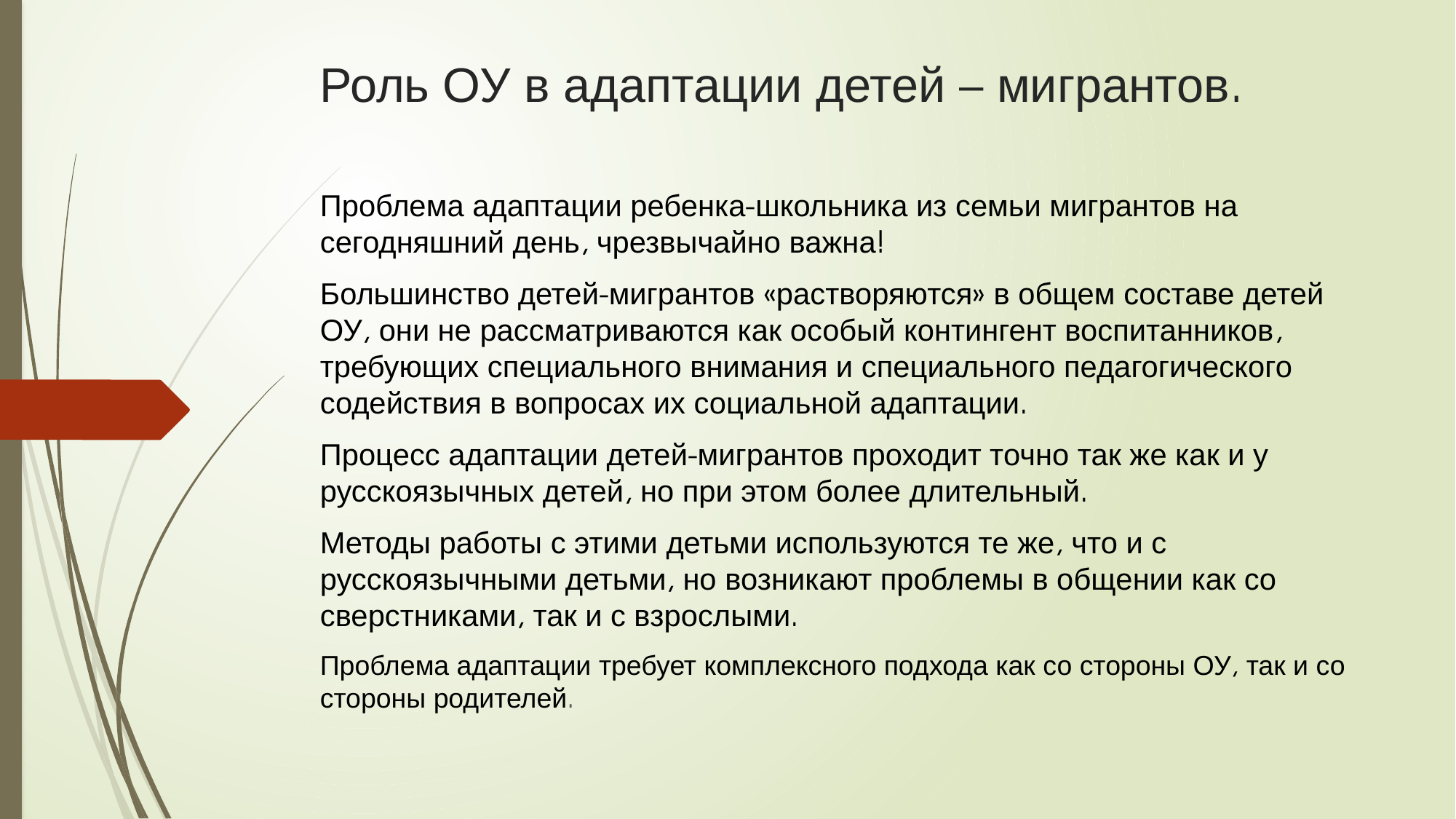

# Роль ОУ в адаптации детей – мигрантов.
Проблема адаптации ребенка-школьника из семьи мигрантов на сегодняшний день, чрезвычайно важна!
Большинство детей-мигрантов «растворяются» в общем составе детей ОУ, они не рассматриваются как особый контингент воспитанников, требующих специального внимания и специального педагогического содействия в вопросах их социальной адаптации.
Процесс адаптации детей-мигрантов проходит точно так же как и у русскоязычных детей, но при этом более длительный.
Методы работы с этими детьми используются те же, что и с русскоязычными детьми, но возникают проблемы в общении как со сверстниками, так и с взрослыми.
Проблема адаптации требует комплексного подхода как со стороны ОУ, так и со стороны родителей.